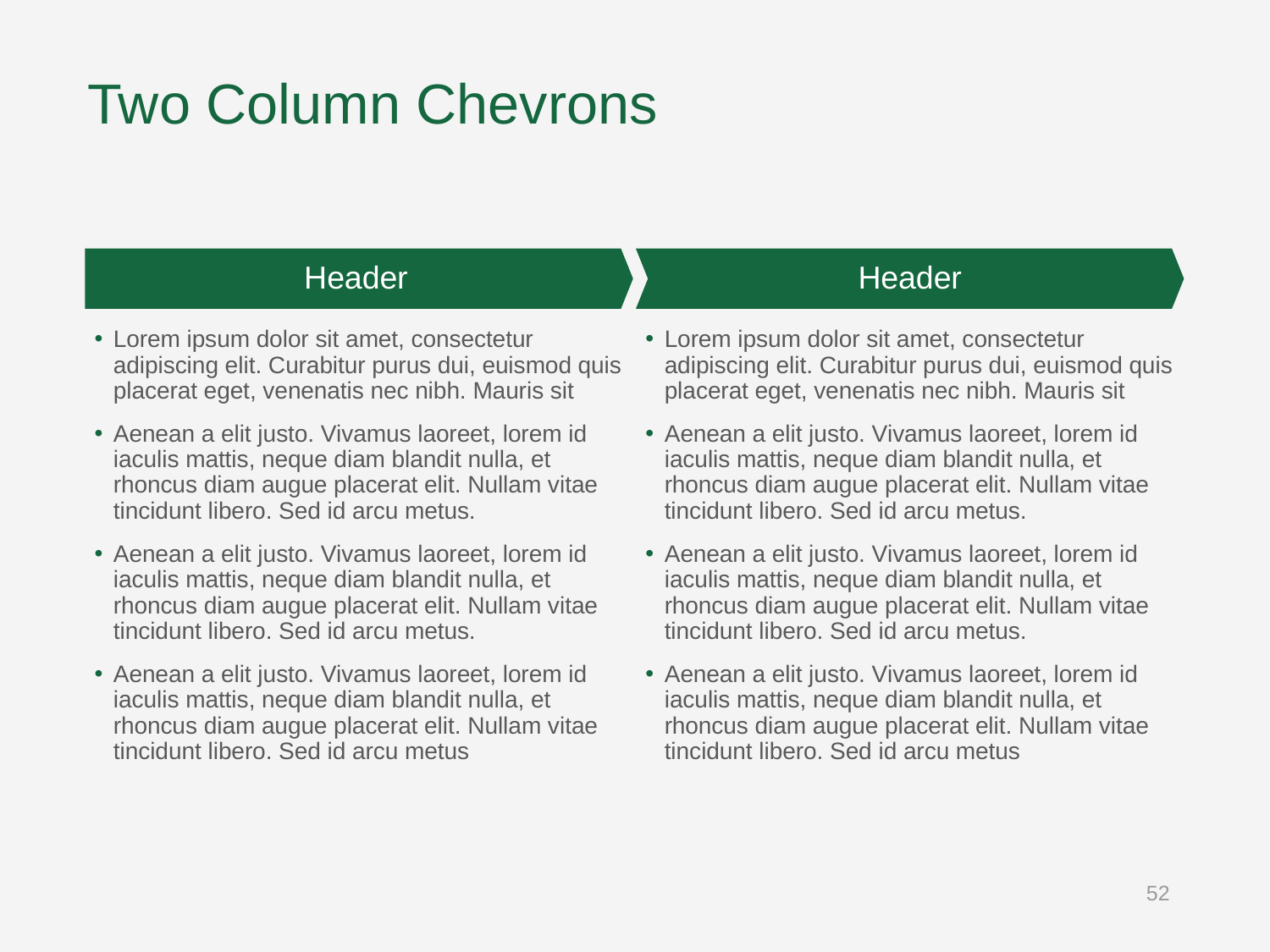

# Two Column Chevrons
Header
Header
Lorem ipsum dolor sit amet, consectetur adipiscing elit. Curabitur purus dui, euismod quis placerat eget, venenatis nec nibh. Mauris sit
Aenean a elit justo. Vivamus laoreet, lorem id iaculis mattis, neque diam blandit nulla, et rhoncus diam augue placerat elit. Nullam vitae tincidunt libero. Sed id arcu metus.
Aenean a elit justo. Vivamus laoreet, lorem id iaculis mattis, neque diam blandit nulla, et rhoncus diam augue placerat elit. Nullam vitae tincidunt libero. Sed id arcu metus.
Aenean a elit justo. Vivamus laoreet, lorem id iaculis mattis, neque diam blandit nulla, et rhoncus diam augue placerat elit. Nullam vitae tincidunt libero. Sed id arcu metus
Lorem ipsum dolor sit amet, consectetur adipiscing elit. Curabitur purus dui, euismod quis placerat eget, venenatis nec nibh. Mauris sit
Aenean a elit justo. Vivamus laoreet, lorem id iaculis mattis, neque diam blandit nulla, et rhoncus diam augue placerat elit. Nullam vitae tincidunt libero. Sed id arcu metus.
Aenean a elit justo. Vivamus laoreet, lorem id iaculis mattis, neque diam blandit nulla, et rhoncus diam augue placerat elit. Nullam vitae tincidunt libero. Sed id arcu metus.
Aenean a elit justo. Vivamus laoreet, lorem id iaculis mattis, neque diam blandit nulla, et rhoncus diam augue placerat elit. Nullam vitae tincidunt libero. Sed id arcu metus
52